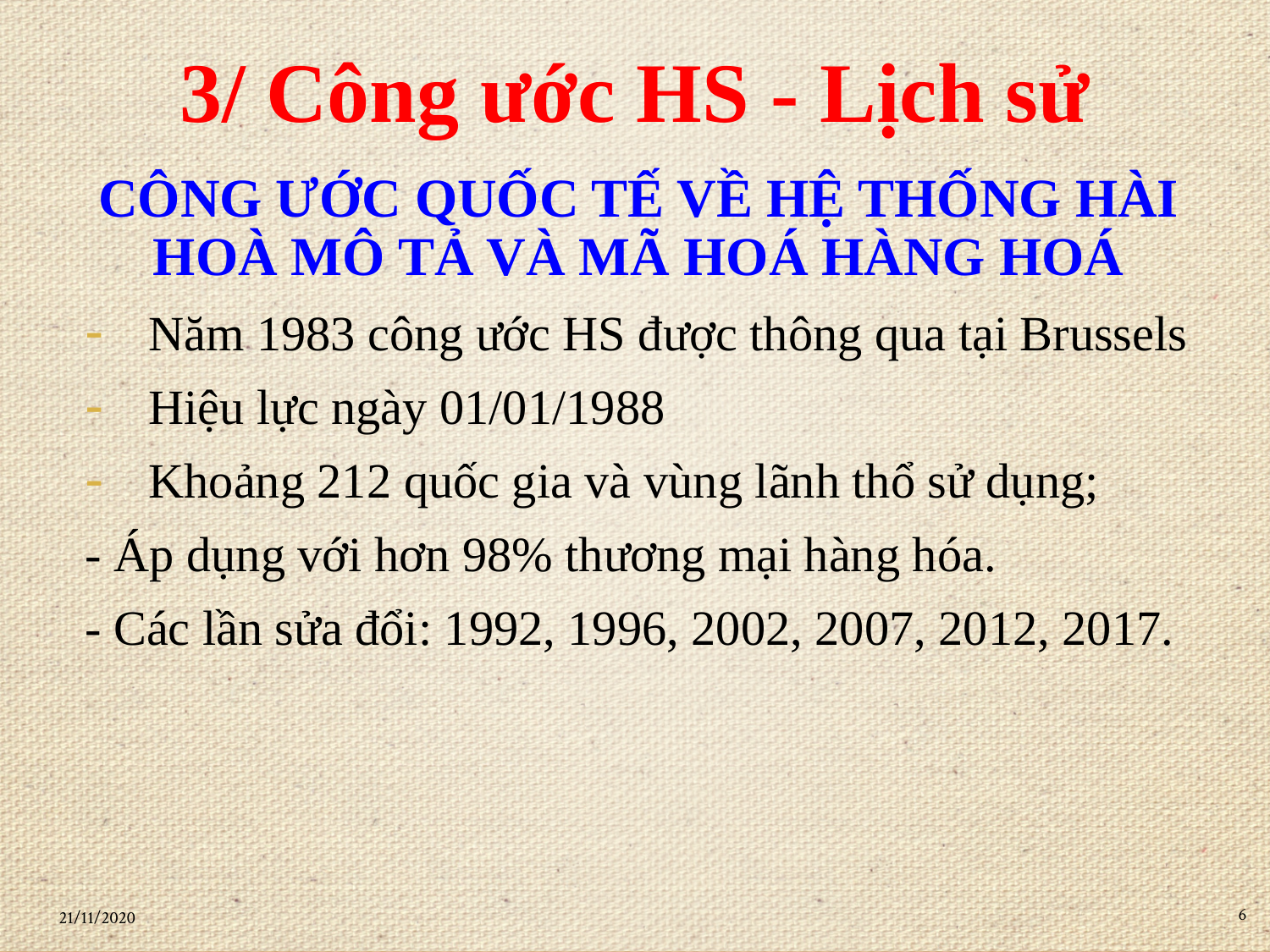

# 3/ Công ước HS - Lịch sử
CÔNG ƯỚC QUỐC TẾ VỀ HỆ THỐNG HÀI HOÀ MÔ TẢ VÀ MÃ HOÁ HÀNG HOÁ
Năm 1983 công ước HS được thông qua tại Brussels
Hiệu lực ngày 01/01/1988
Khoảng 212 quốc gia và vùng lãnh thổ sử dụng;
- Áp dụng với hơn 98% thương mại hàng hóa.
- Các lần sửa đổi: 1992, 1996, 2002, 2007, 2012, 2017.
6
21/11/2020